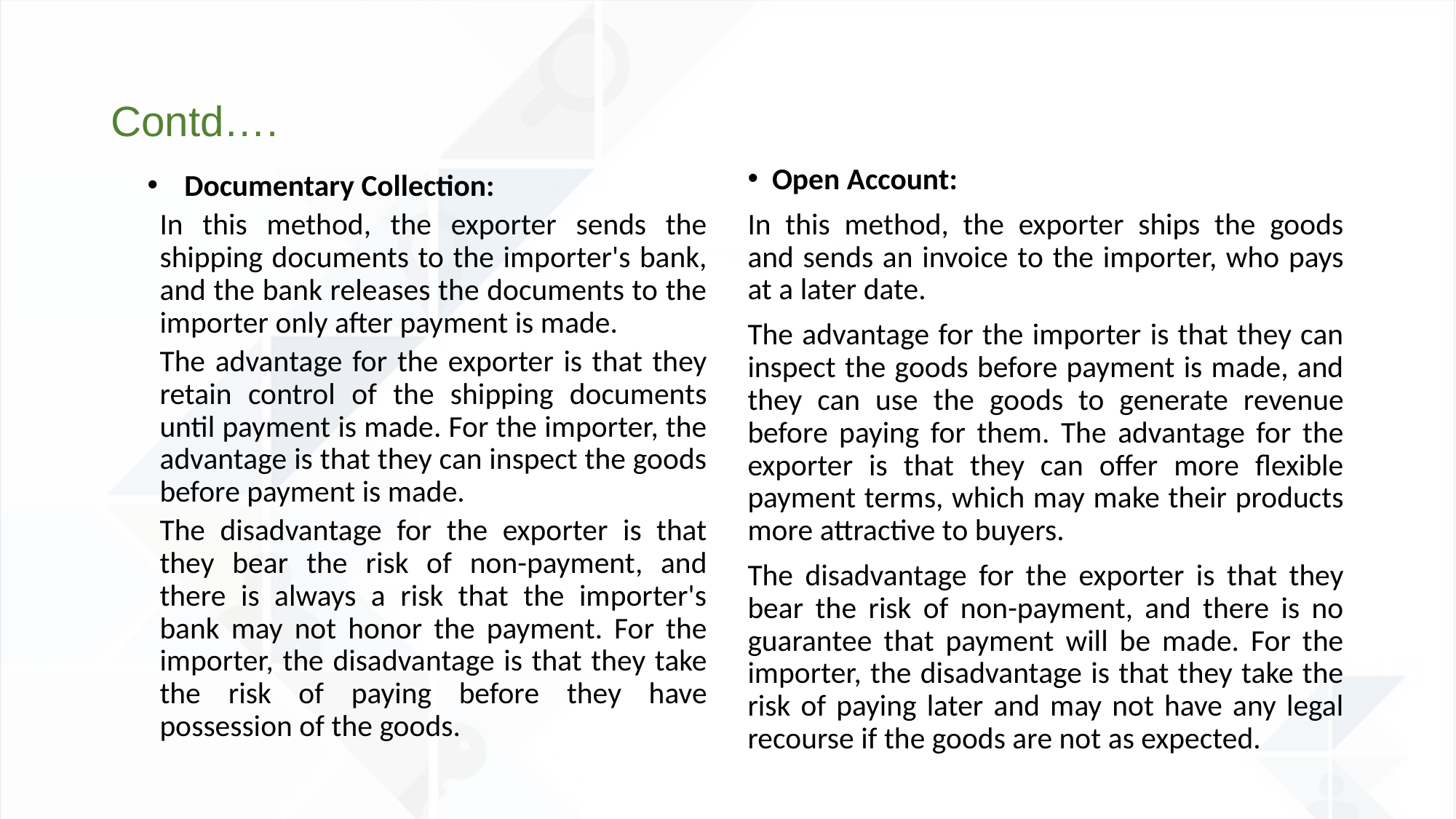

# Contd….
Open Account:
In this method, the exporter ships the goods and sends an invoice to the importer, who pays at a later date.
The advantage for the importer is that they can inspect the goods before payment is made, and they can use the goods to generate revenue before paying for them. The advantage for the exporter is that they can offer more flexible payment terms, which may make their products more attractive to buyers.
The disadvantage for the exporter is that they bear the risk of non-payment, and there is no guarantee that payment will be made. For the importer, the disadvantage is that they take the risk of paying later and may not have any legal recourse if the goods are not as expected.
Documentary Collection:
In this method, the exporter sends the shipping documents to the importer's bank, and the bank releases the documents to the importer only after payment is made.
The advantage for the exporter is that they retain control of the shipping documents until payment is made. For the importer, the advantage is that they can inspect the goods before payment is made.
The disadvantage for the exporter is that they bear the risk of non-payment, and there is always a risk that the importer's bank may not honor the payment. For the importer, the disadvantage is that they take the risk of paying before they have possession of the goods.